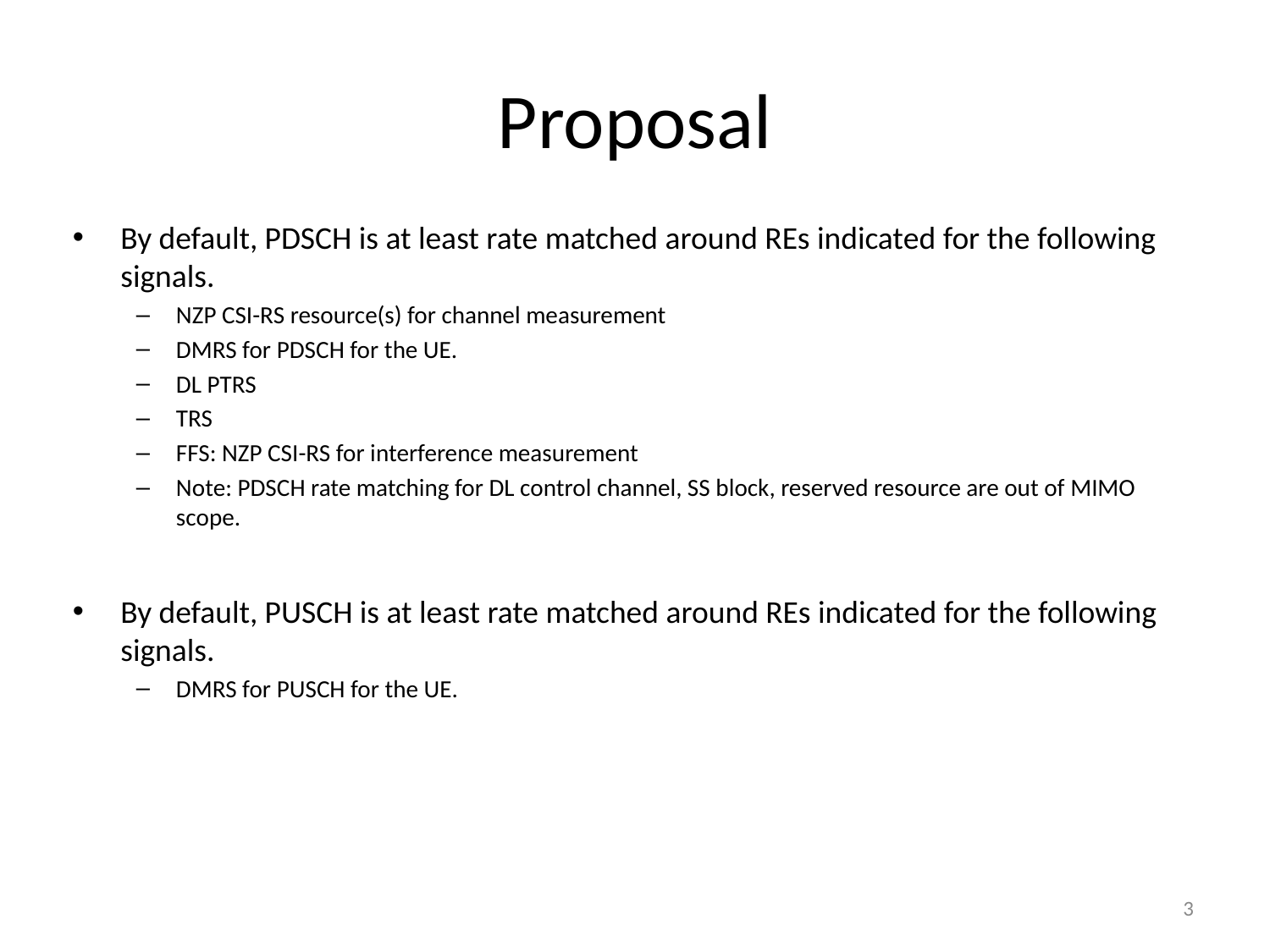

# Proposal
By default, PDSCH is at least rate matched around REs indicated for the following signals.
NZP CSI-RS resource(s) for channel measurement
DMRS for PDSCH for the UE.
DL PTRS
TRS
FFS: NZP CSI-RS for interference measurement
Note: PDSCH rate matching for DL control channel, SS block, reserved resource are out of MIMO scope.

By default, PUSCH is at least rate matched around REs indicated for the following signals.
DMRS for PUSCH for the UE.
SRS
Note: PUSCH rate matching for UL control channel, reserved resource are out of MIMO scope.

3